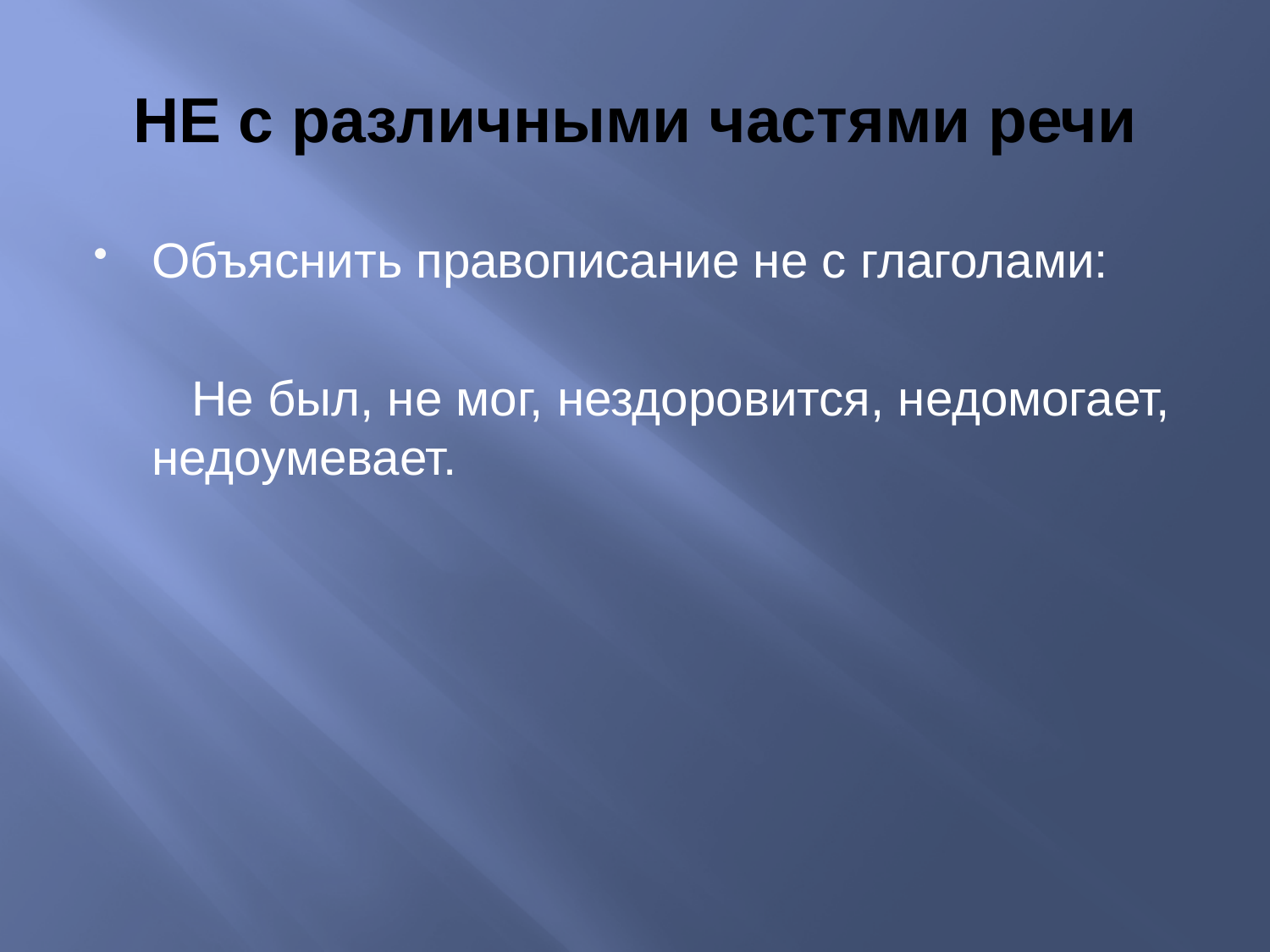

# НЕ с различными частями речи
Объяснить правописание не с глаголами:

       Не был, не мог, нездоровится, недомогает, недоумевает.